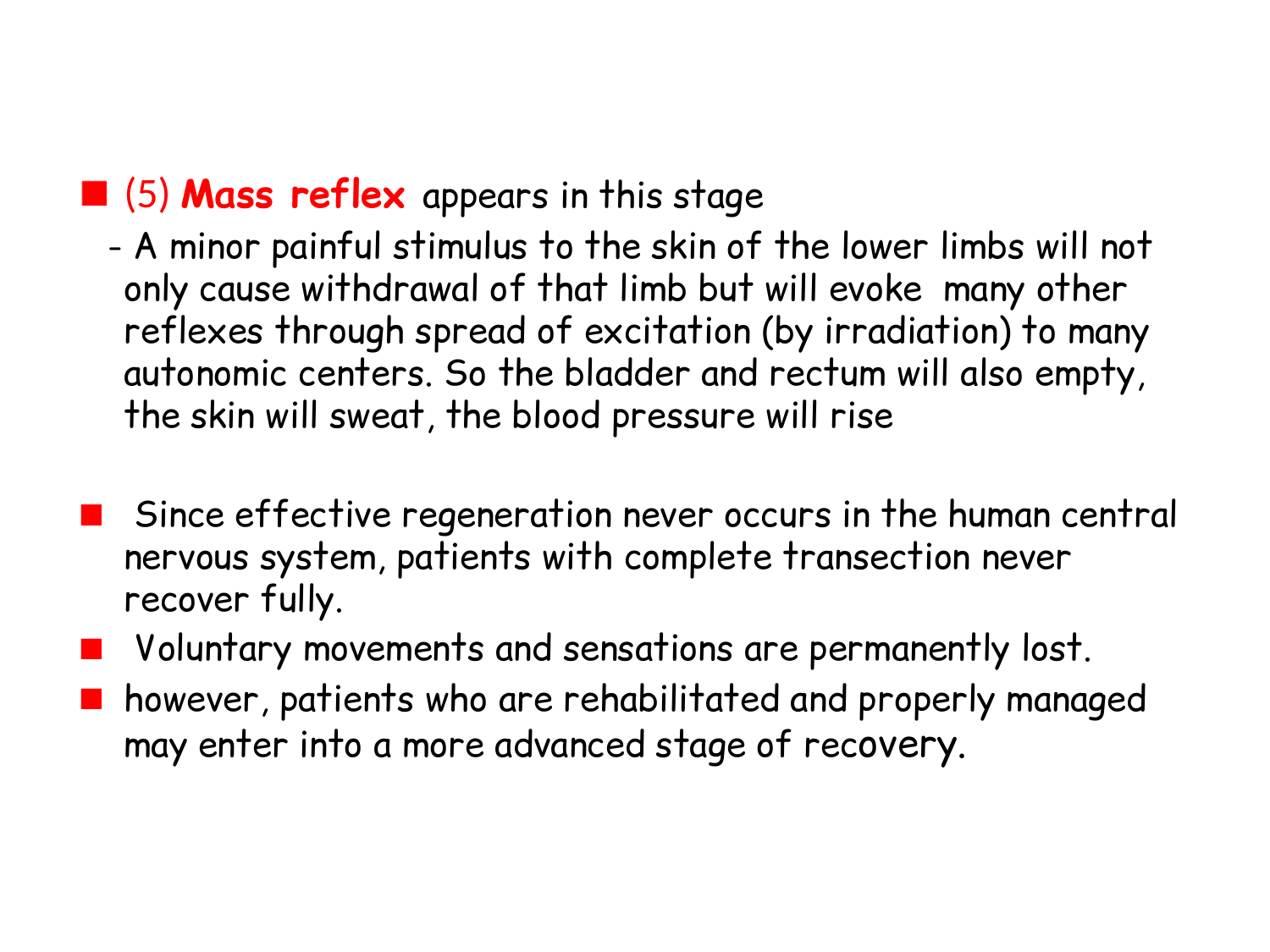

(5) Mass reflex appears in this stage
   - A minor painful stimulus to the skin of the lower limbs will not only cause withdrawal of that limb but will evoke  many other reflexes through spread of excitation (by irradiation) to many autonomic centers. So the bladder and rectum will also empty, the skin will sweat, the blood pressure will rise

 Since effective regeneration never occurs in the human central nervous system, patients with complete transection never recover fully.
 Voluntary movements and sensations are permanently lost.
however, patients who are rehabilitated and properly managed
may enter into a more advanced stage of recovery.